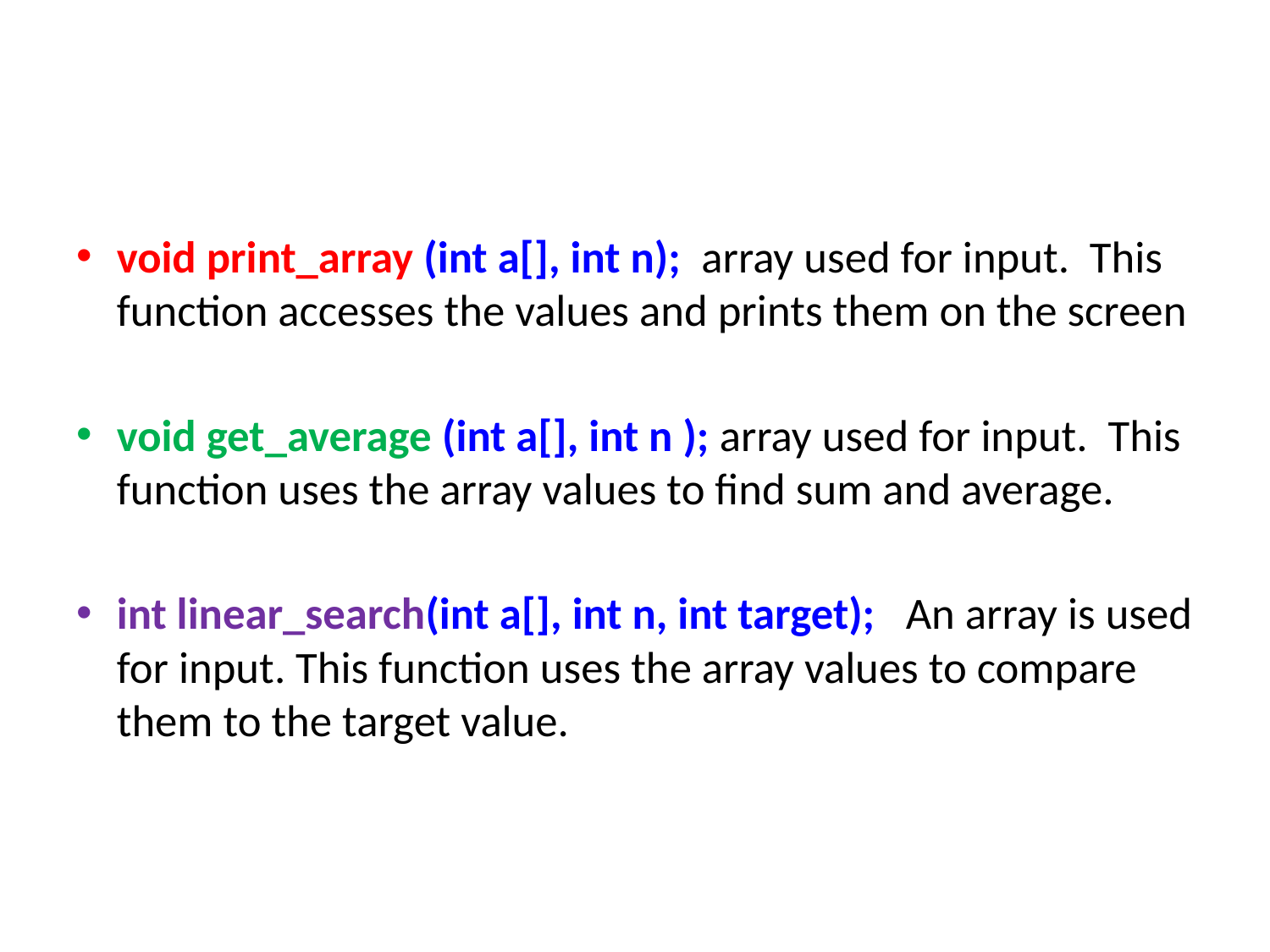

#
void print_array (int a[], int n);  array used for input.  This function accesses the values and prints them on the screen

void get_average (int a[], int n ); array used for input.  This function uses the array values to find sum and average.

int linear_search(int a[], int n, int target);   An array is used for input. This function uses the array values to compare them to the target value.